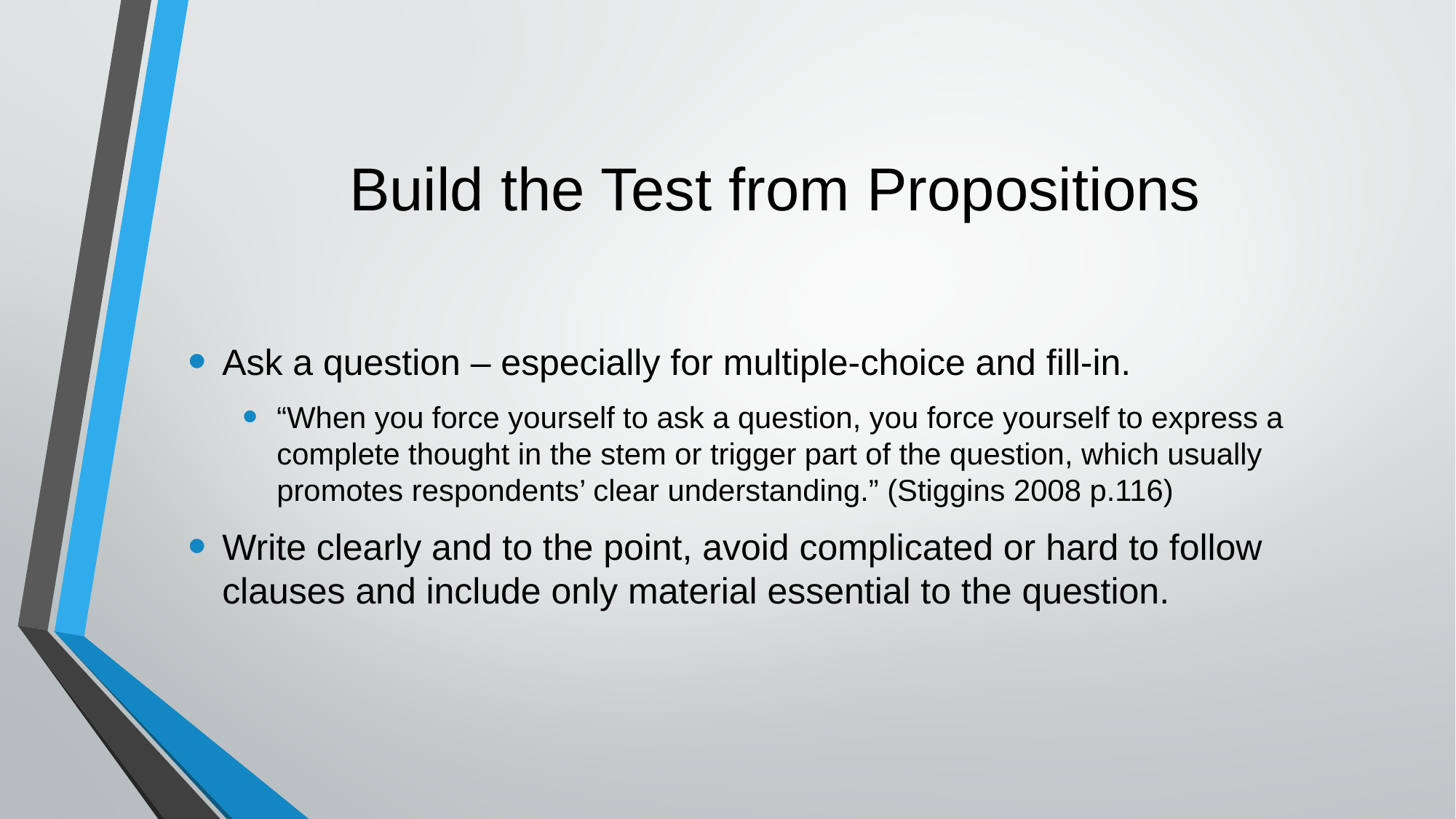

# Build the Test from Propositions
Ask a question – especially for multiple-choice and fill-in.
“When you force yourself to ask a question, you force yourself to express a complete thought in the stem or trigger part of the question, which usually promotes respondents’ clear understanding.” (Stiggins 2008 p.116)
Write clearly and to the point, avoid complicated or hard to follow clauses and include only material essential to the question.